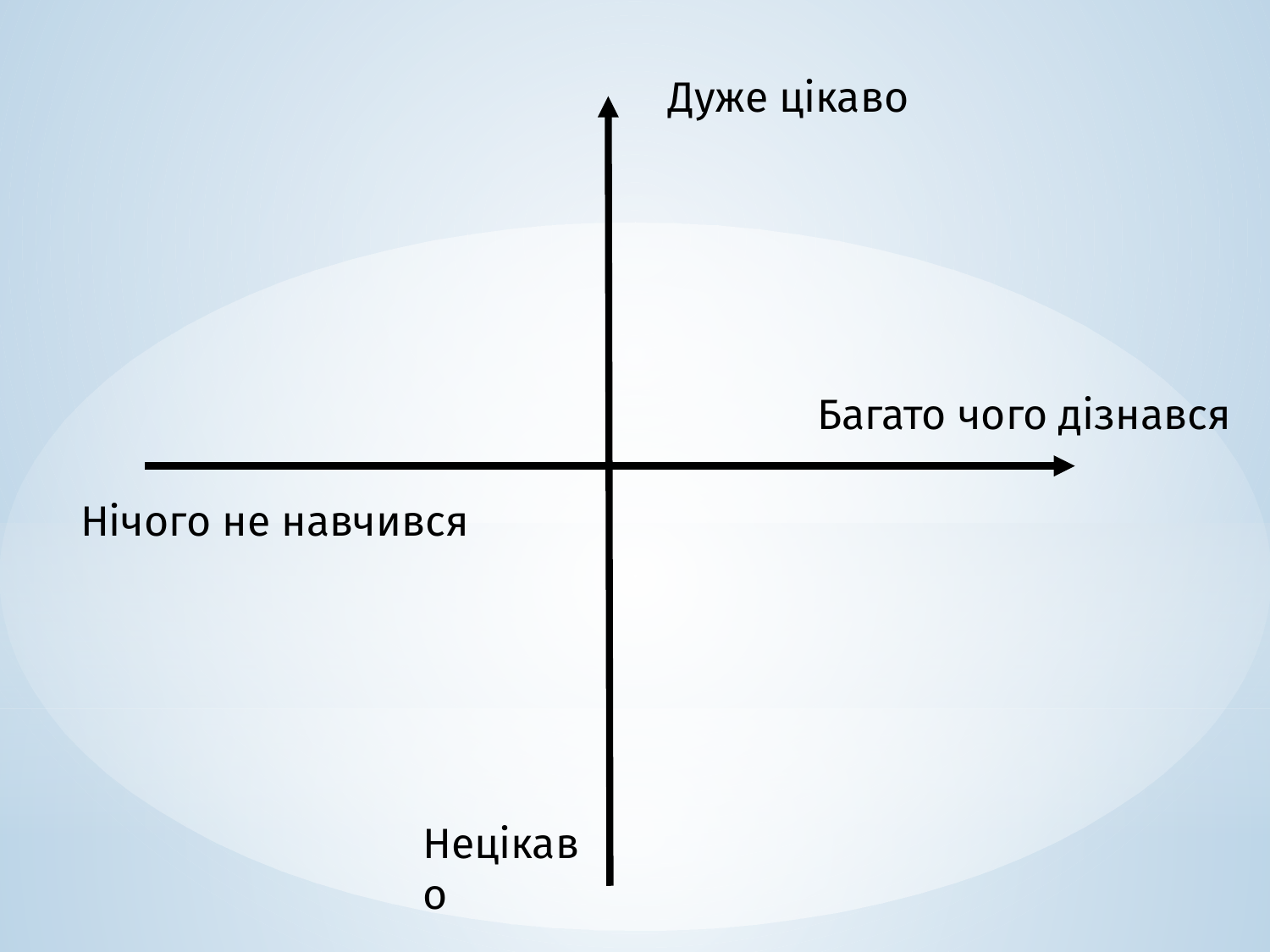

Дуже цікаво
Багато чого дізнався
Нічого не навчився
Нецікаво